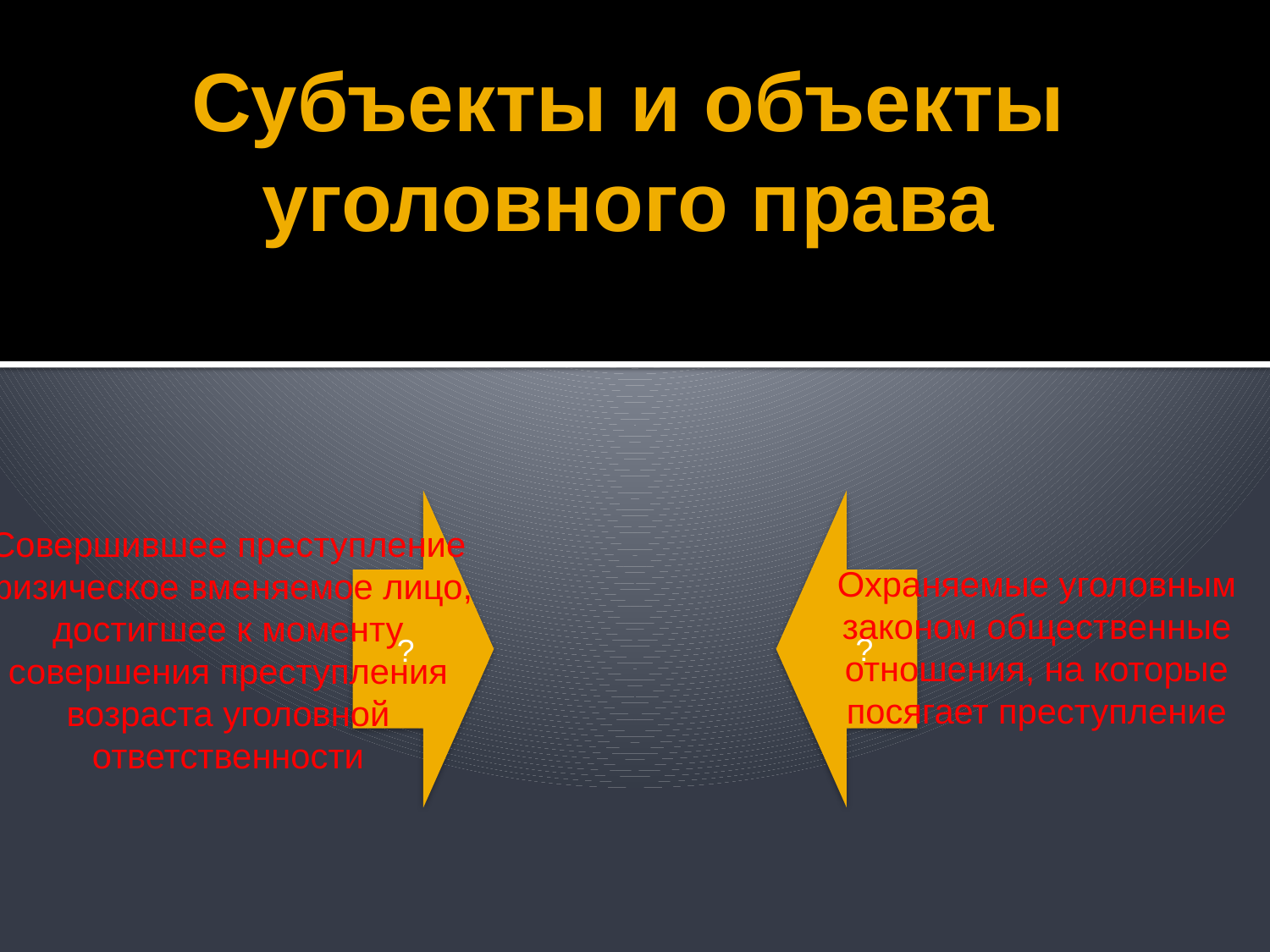

# Субъекты и объекты уголовного права
?
?
Совершившее преступление физическое вменяемое лицо, достигшее к моменту совершения преступления возраста уголовной ответственности
Охраняемые уголовным законом общественные отношения, на которые посягает преступление